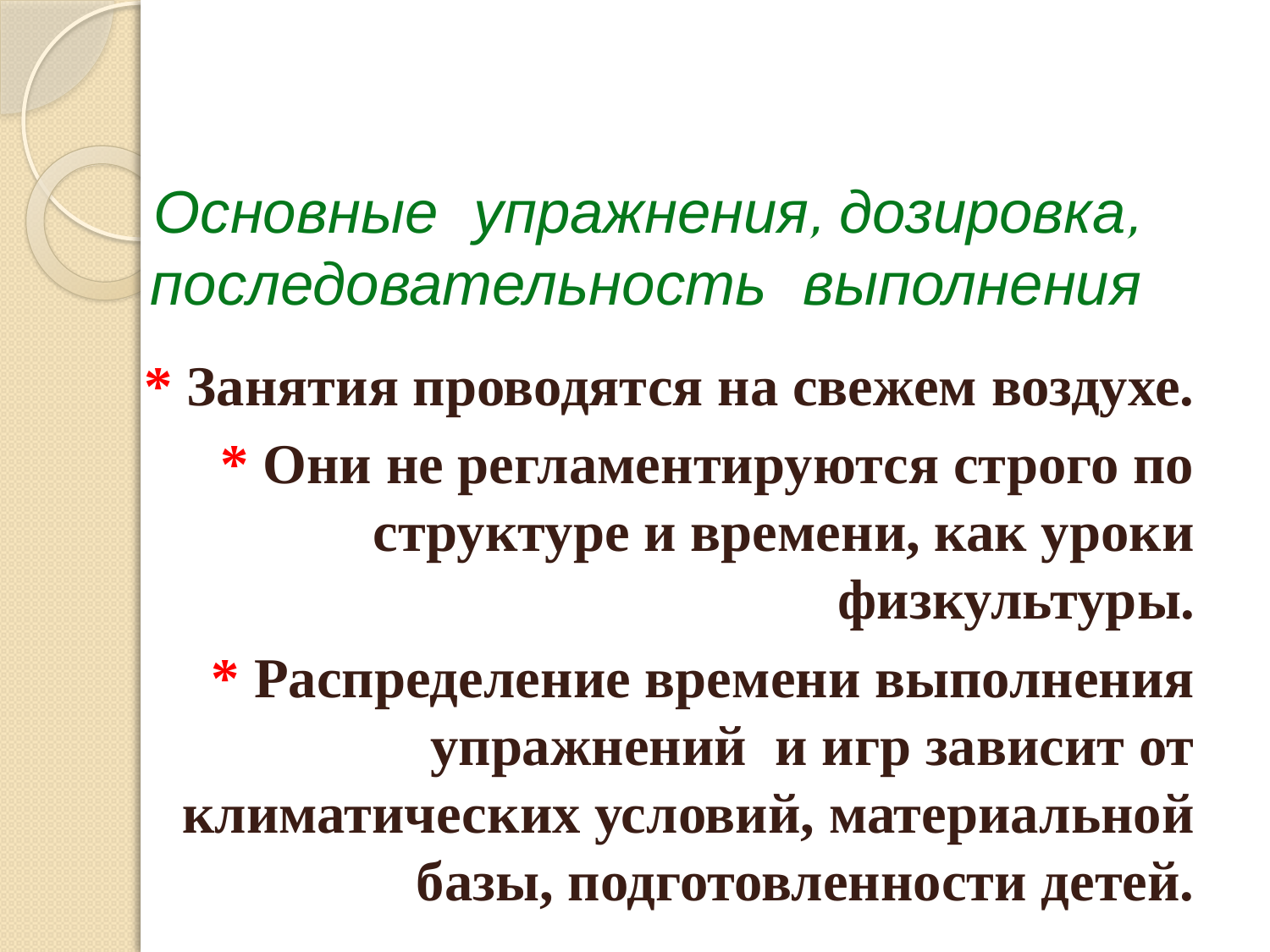

# Основные  упражнения, дозировка, последовательность  выполнения
* Занятия проводятся на свежем воздухе.
* Они не регламентируются строго по структуре и времени, как уроки физкультуры.
* Распределение времени выполнения упражнений  и игр зависит от климатических условий, материальной базы, подготовленности детей.